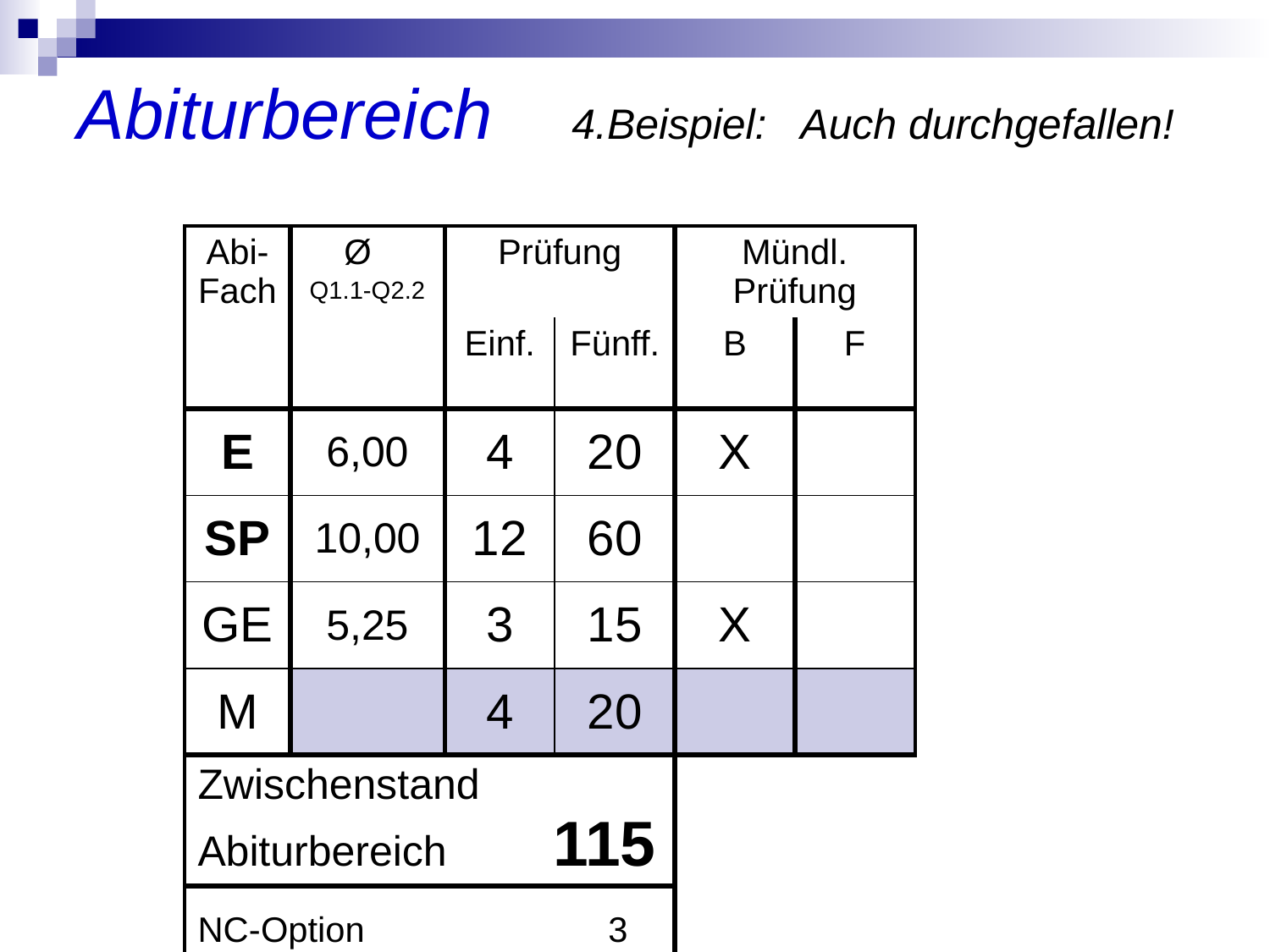

# Abiturbereich    4.Beispiel:   Auch durchgefallen!
| Abi-Fach | Ø Q1.1-Q2.2 | Prüfung |  | Mündl. Prüfung |  |
| --- | --- | --- | --- | --- | --- |
|  |  | Einf. | Fünff. | B | F |
| E | 6,00 | 4 | 20 | X |  |
| SP | 10,00 | 12 | 60 |  |  |
| GE | 5,25 | 3 | 15 | X |  |
| M |  | 4 | 20 |  |  |
| Zwischenstand Abiturbereich 115 |  |  |  |  |  |
| NC-Option 3 |  |  |  |  |  |